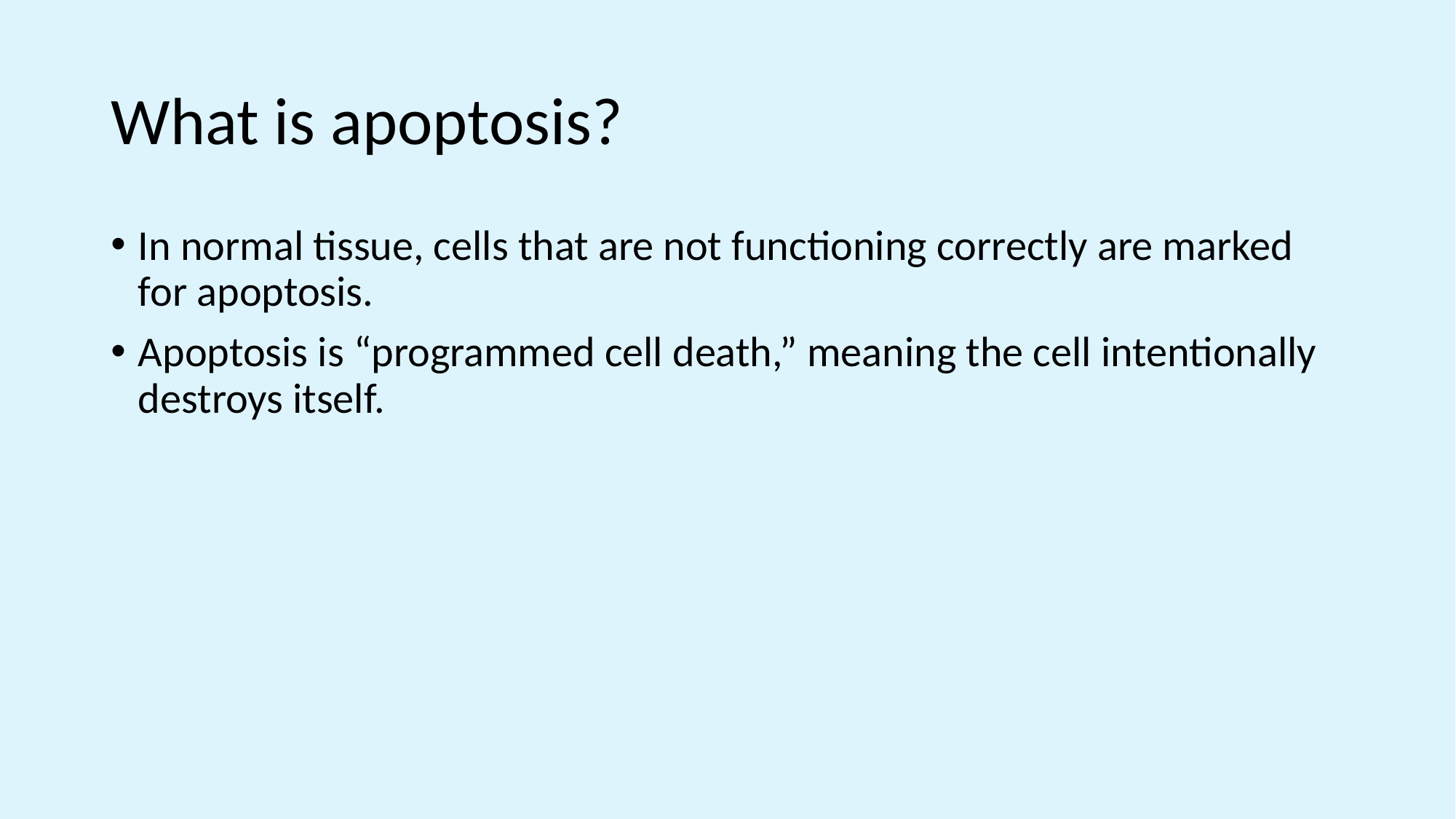

# What is apoptosis?
In normal tissue, cells that are not functioning correctly are marked for apoptosis.
Apoptosis is “programmed cell death,” meaning the cell intentionally destroys itself.